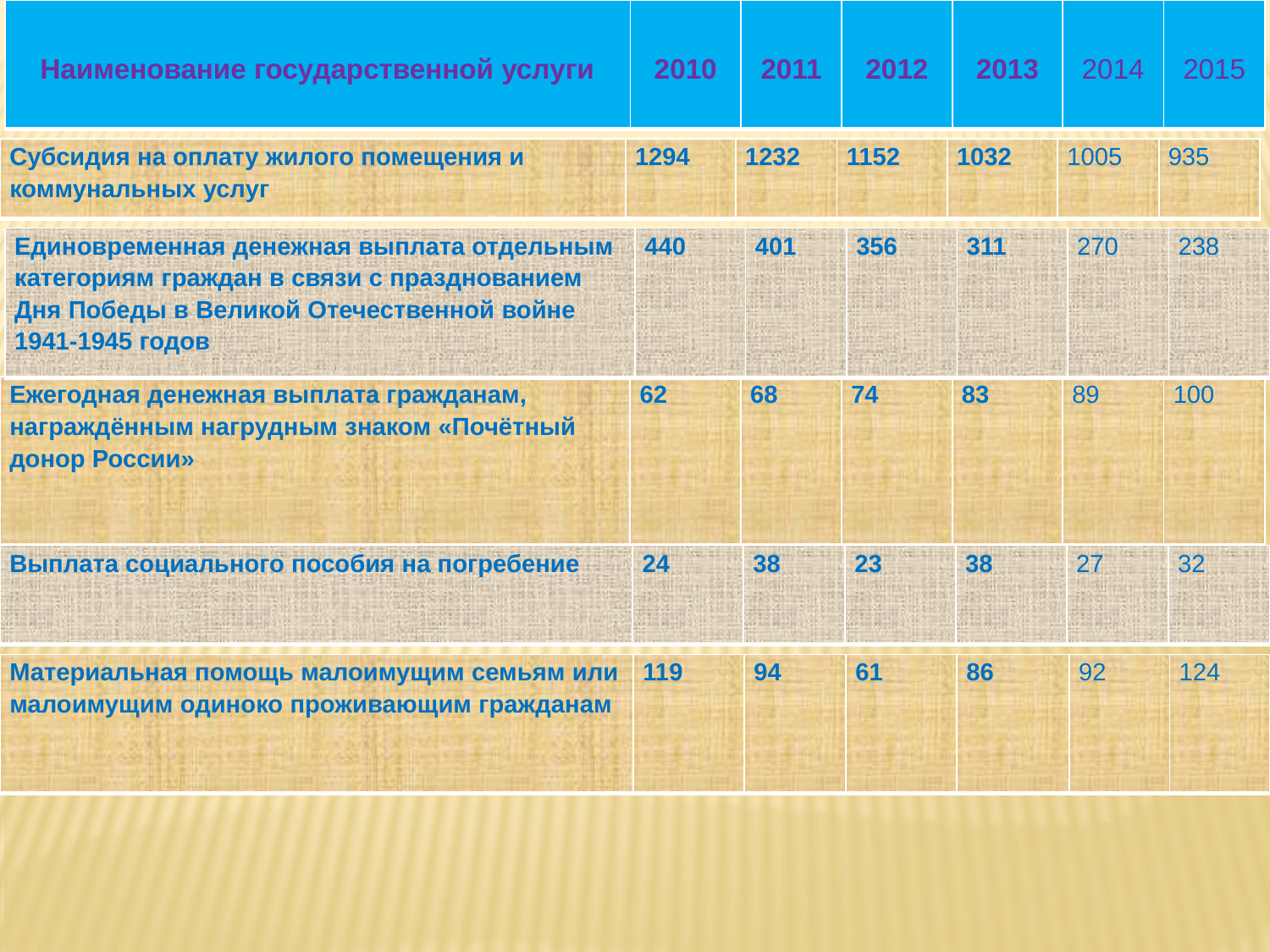

| Наименование государственной услуги | 2010 | 2011 | 2012 | 2013 | 2014 | 2015 |
| --- | --- | --- | --- | --- | --- | --- |
| Субсидия на оплату жилого помещения и коммунальных услуг | 1294 | 1232 | 1152 | 1032 | 1005 | 935 |
| --- | --- | --- | --- | --- | --- | --- |
| Единовременная денежная выплата отдельным категориям граждан в связи с празднованием Дня Победы в Великой Отечественной войне 1941-1945 годов | 440 | 401 | 356 | 311 | 270 | 238 |
| --- | --- | --- | --- | --- | --- | --- |
| Ежегодная денежная выплата гражданам, награждённым нагрудным знаком «Почётный донор России» | 62 | 68 | 74 | 83 | 89 | 100 |
| --- | --- | --- | --- | --- | --- | --- |
| Выплата социального пособия на погребение | 24 | 38 | 23 | 38 | 27 | 32 |
| --- | --- | --- | --- | --- | --- | --- |
| Материальная помощь малоимущим семьям или малоимущим одиноко проживающим гражданам | 119 | 94 | 61 | 86 | 92 | 124 |
| --- | --- | --- | --- | --- | --- | --- |